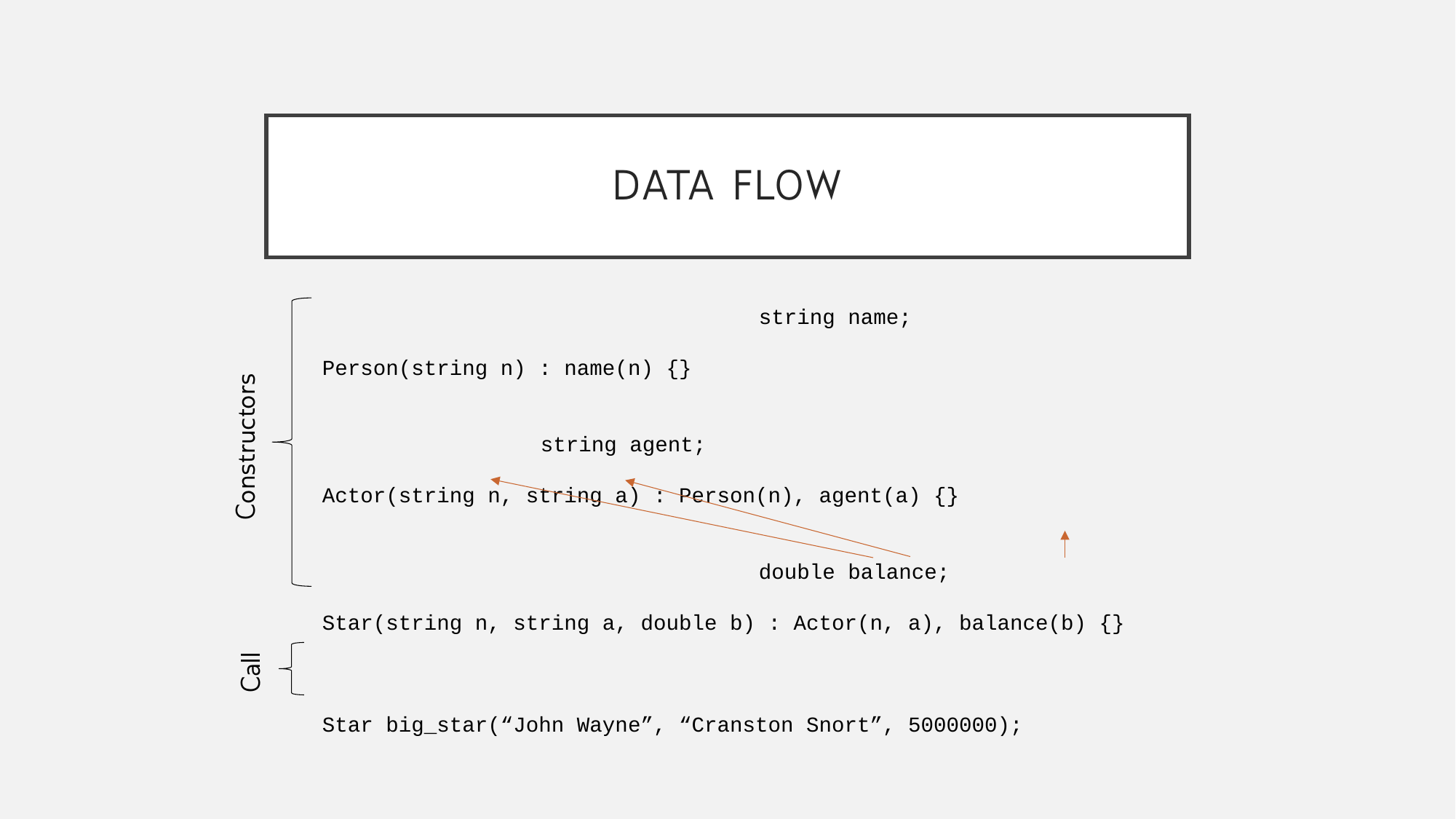

# Data Flow
				string name;

Person(string n) : name(n) {}

									string agent;

Actor(string n, string a) : Person(n), agent(a) {}

											double balance;

Star(string n, string a, double b) : Actor(n, a), balance(b) {}

Star big_star(“John Wayne”, “Cranston Snort”, 5000000);

Constructors

Call